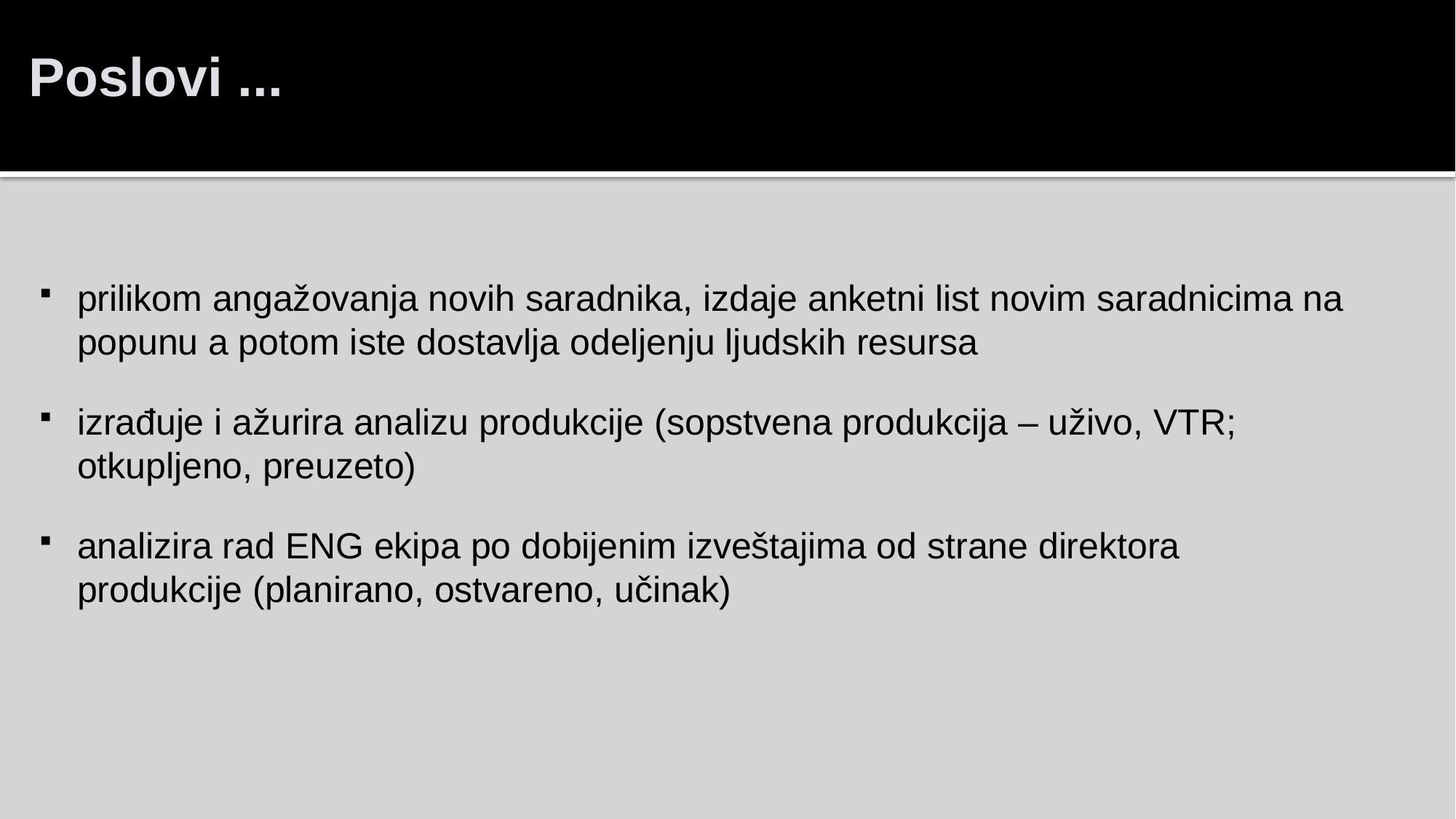

Poslovi ...

prilikom angažovanja novih saradnika, izdaje anketni list novim saradnicima na popunu a potom iste dostavlja odeljenju ljudskih resursa

izrađuje i ažurira analizu produkcije (sopstvena produkcija – uživo, VTR; otkupljeno, preuzeto)

analizira rad ENG ekipa po dobijenim izveštajima od strane direktora produkcije (planirano, ostvareno, učinak)